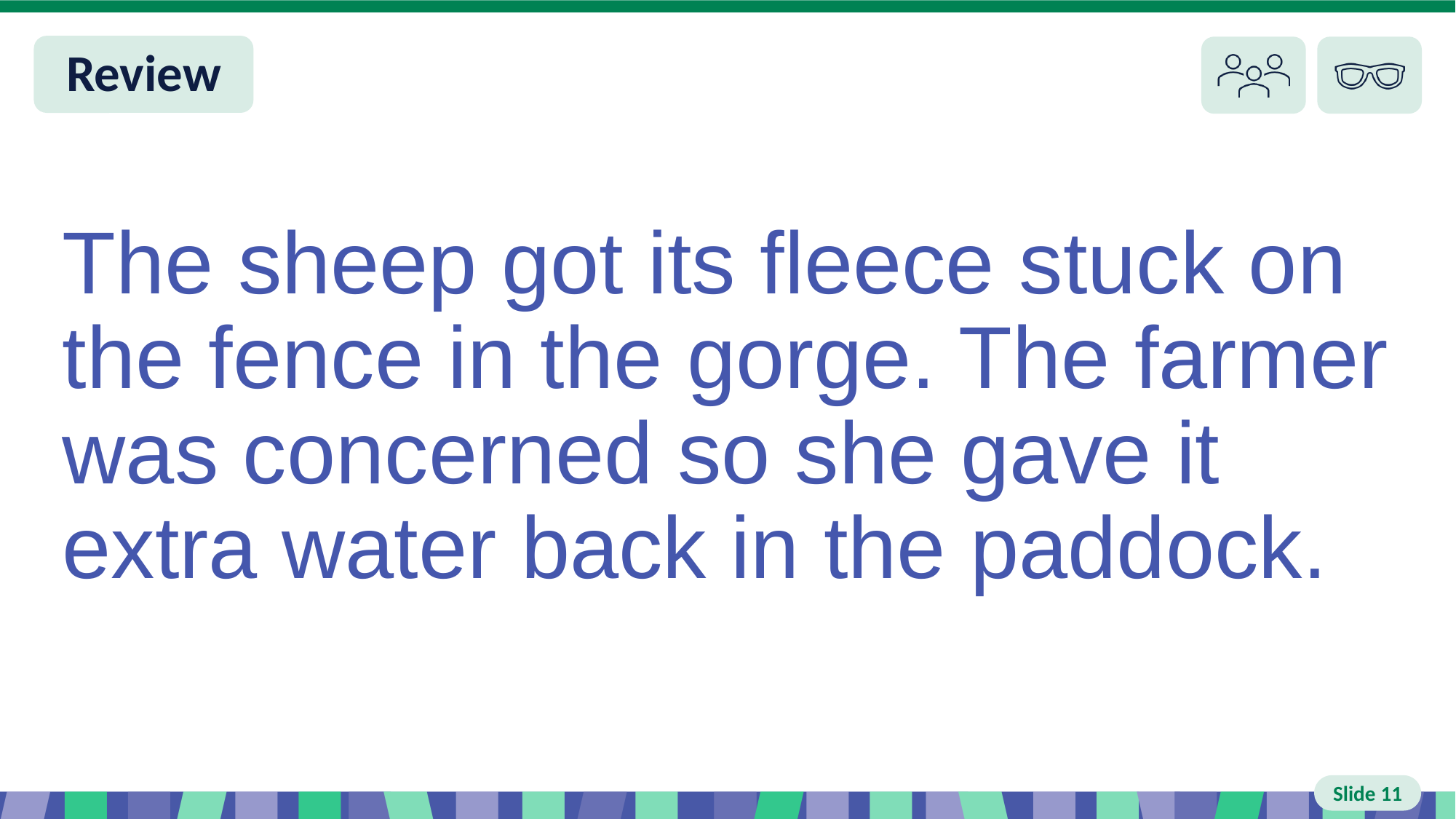

# Slide 11 Review You do
The sheep got its fleece stuck on the fence in the gorge. The farmer was concerned so she gave it extra water back in the paddock.